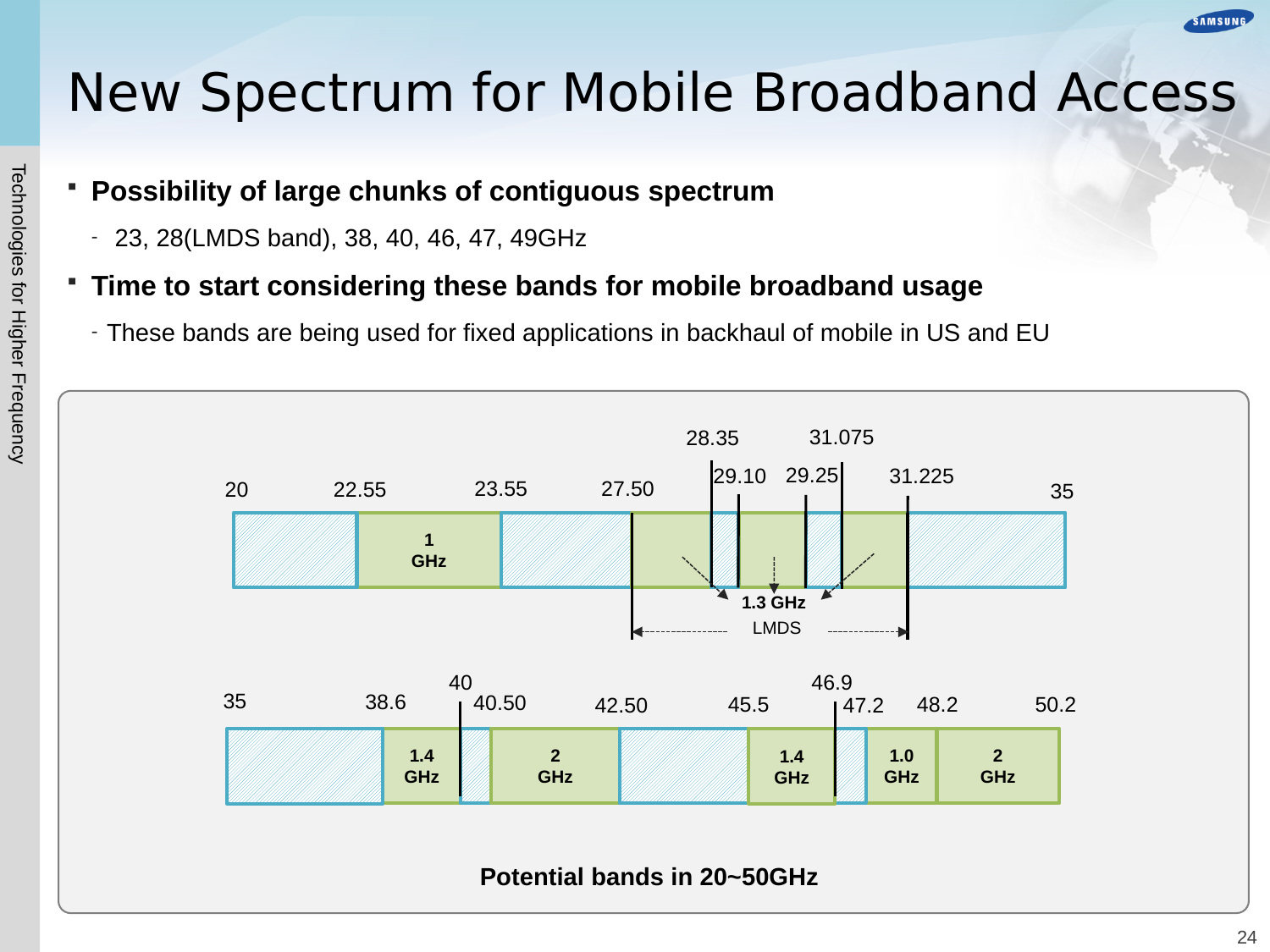

New Spectrum for Mobile Broadband Access
Possibility of large chunks of contiguous spectrum
23, 28(LMDS band), 38, 40, 46, 47, 49GHz
Time to start considering these bands for mobile broadband usage
These bands are being used for fixed applications in backhaul of mobile in US and EU

31.075
28.35
29.25
29.10
31.225
27.50
23.55
20
22.55
35
1
GHz

1.3 GHz
LMDS
40
46.9
35
38.6
40.50
45.5
50.2
48.2
42.50
47.2

1.4
GHz

2
GHz

1.4
GHz

1.0
GHz
2
GHz
Technologies for Higher Frequency
Potential bands in 20~50GHz
24